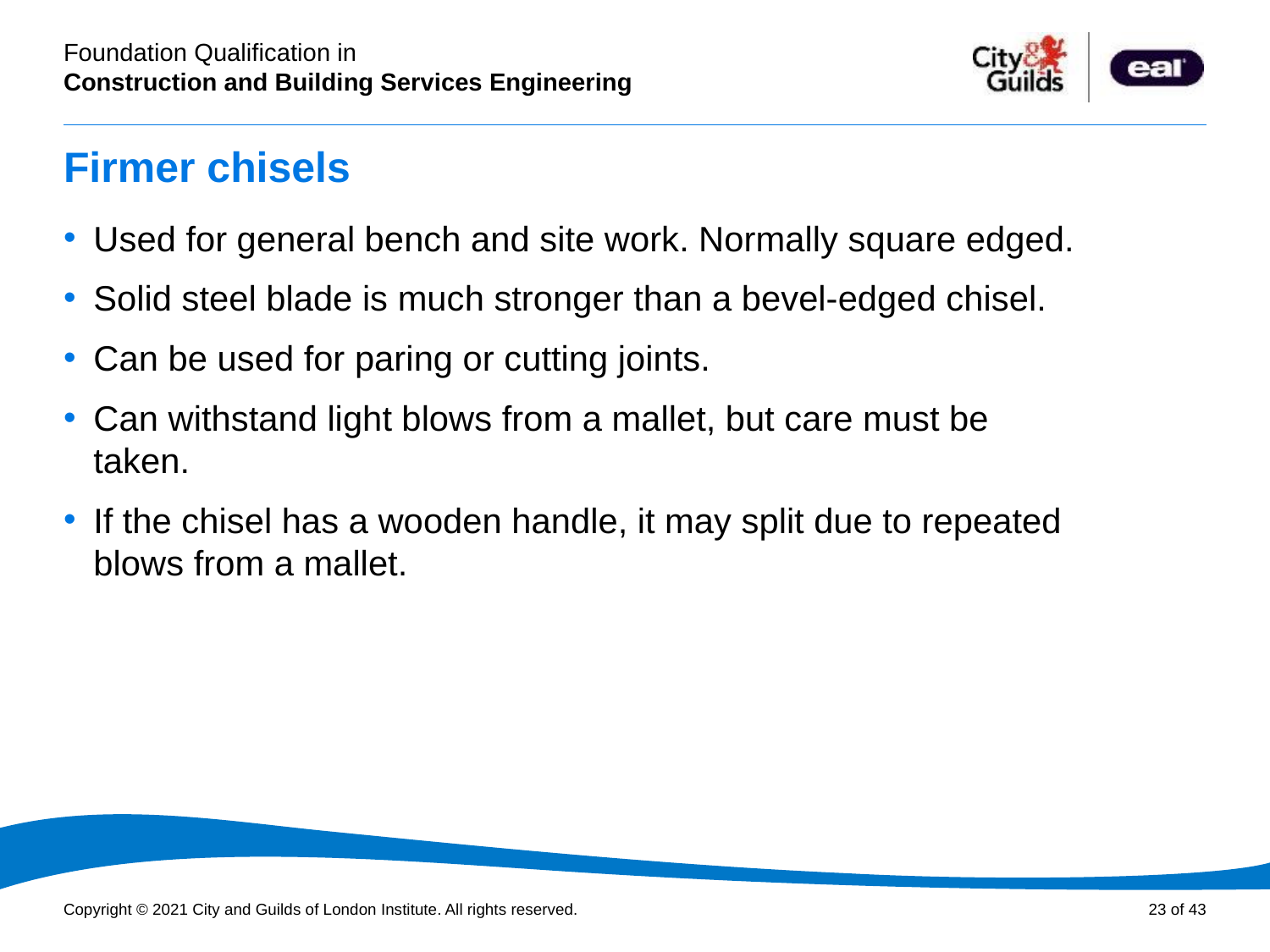

# Firmer chisels
Used for general bench and site work. Normally square edged.
Solid steel blade is much stronger than a bevel-edged chisel.
Can be used for paring or cutting joints.
Can withstand light blows from a mallet, but care must be taken.
If the chisel has a wooden handle, it may split due to repeated blows from a mallet.